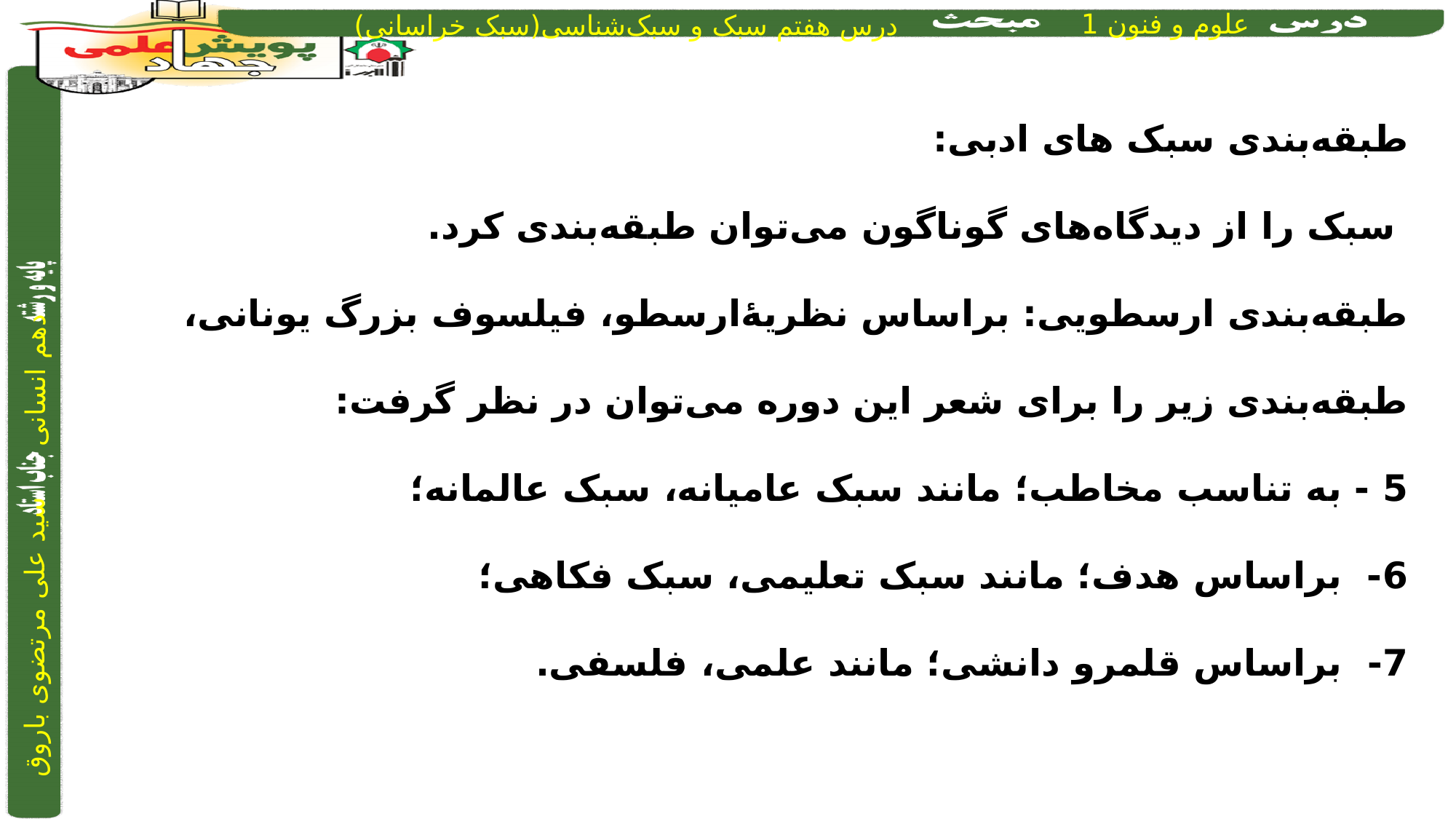

طبقه‌بندی سبک های ادبی:
 سبک را از دیدگاه‌های گوناگون می‌توان طبقه‌بندی کرد.
طبقه‌بندی ارسطویی: براساس نظریۀارسطو، فیلسوف بزرگ یونانی، طبقه‌بندی زیر را برای شعر این دوره می‌توان در نظر گرفت:
5 - به تناسب مخاطب؛ مانند سبک عامیانه، سبک عالمانه؛
6-  براساس هدف؛ مانند سبک تعلیمی، سبک فکاهی؛
7-  براساس قلمرو دانشی؛ مانند علمی، فلسفی.